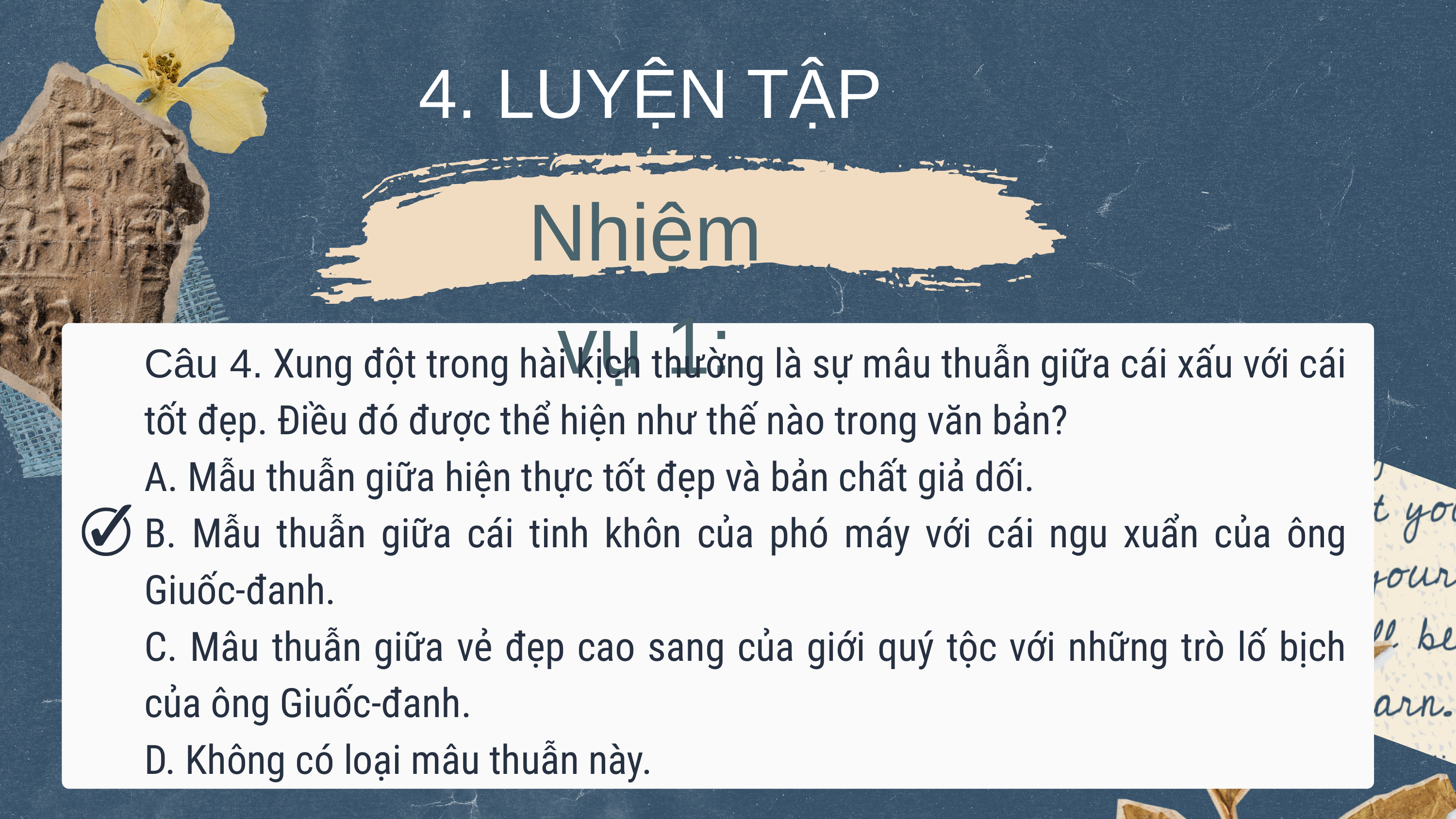

4. LUYỆN TẬP

Nhiệm vụ 1:

Câu 4. Xung đột trong hài kịch thường là sự mâu thuẫn giữa cái xấu với cái tốt đẹp. Điều đó được thể hiện như thế nào trong văn bản?
A. Mẫu thuẫn giữa hiện thực tốt đẹp và bản chất giả dối.
B. Mẫu thuẫn giữa cái tinh khôn của phó máy với cái ngu xuẩn của ông Giuốc-đanh.
C. Mâu thuẫn giữa vẻ đẹp cao sang của giới quý tộc với những trò lố bịch của ông Giuốc-đanh.
D. Không có loại mâu thuẫn này.